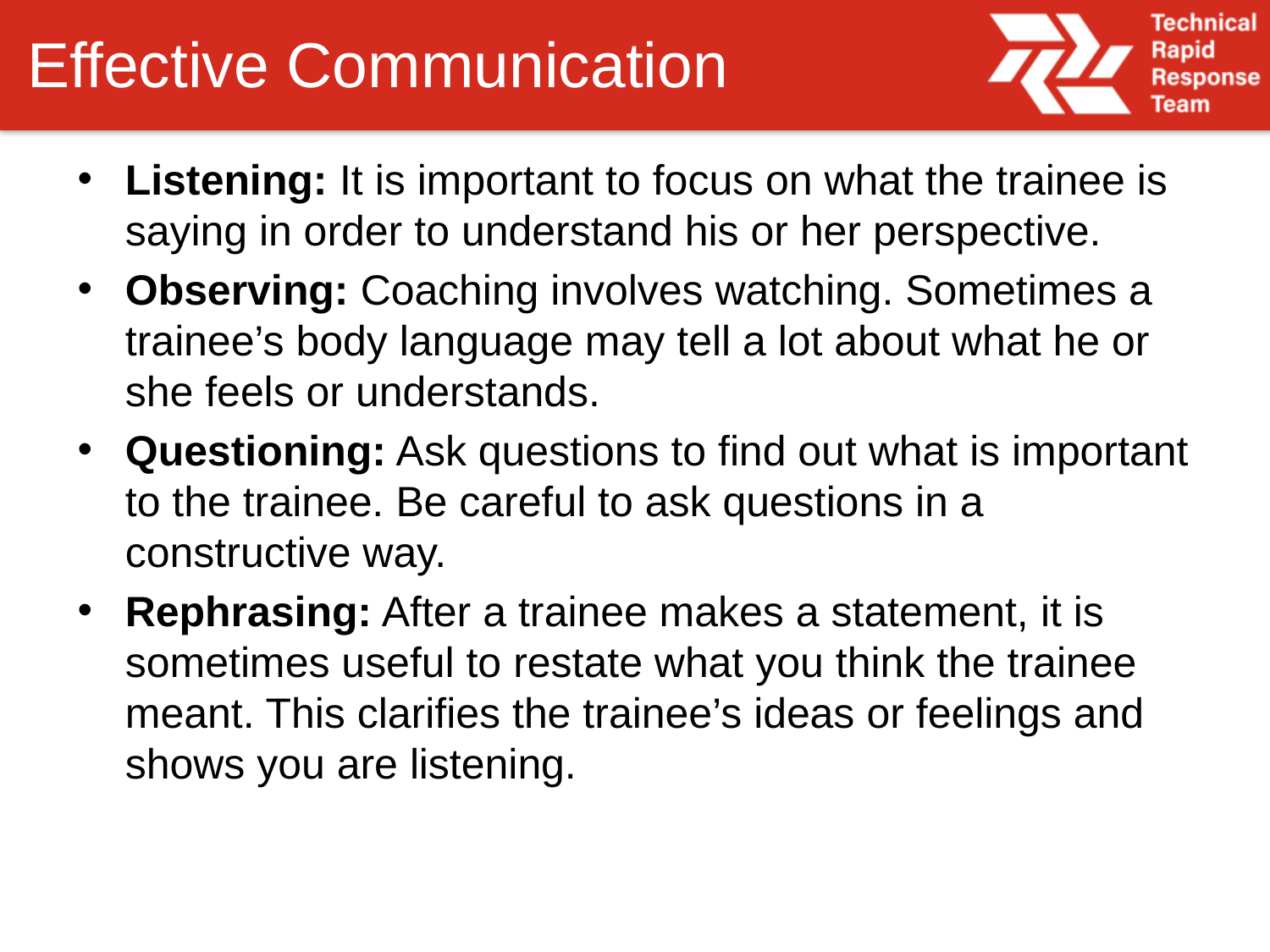

# Effective Communication
Listening: It is important to focus on what the trainee is saying in order to understand his or her perspective.
Observing: Coaching involves watching. Sometimes a trainee’s body language may tell a lot about what he or she feels or understands.
Questioning: Ask questions to find out what is important to the trainee. Be careful to ask questions in a constructive way.
Rephrasing: After a trainee makes a statement, it is sometimes useful to restate what you think the trainee meant. This clarifies the trainee’s ideas or feelings and shows you are listening.